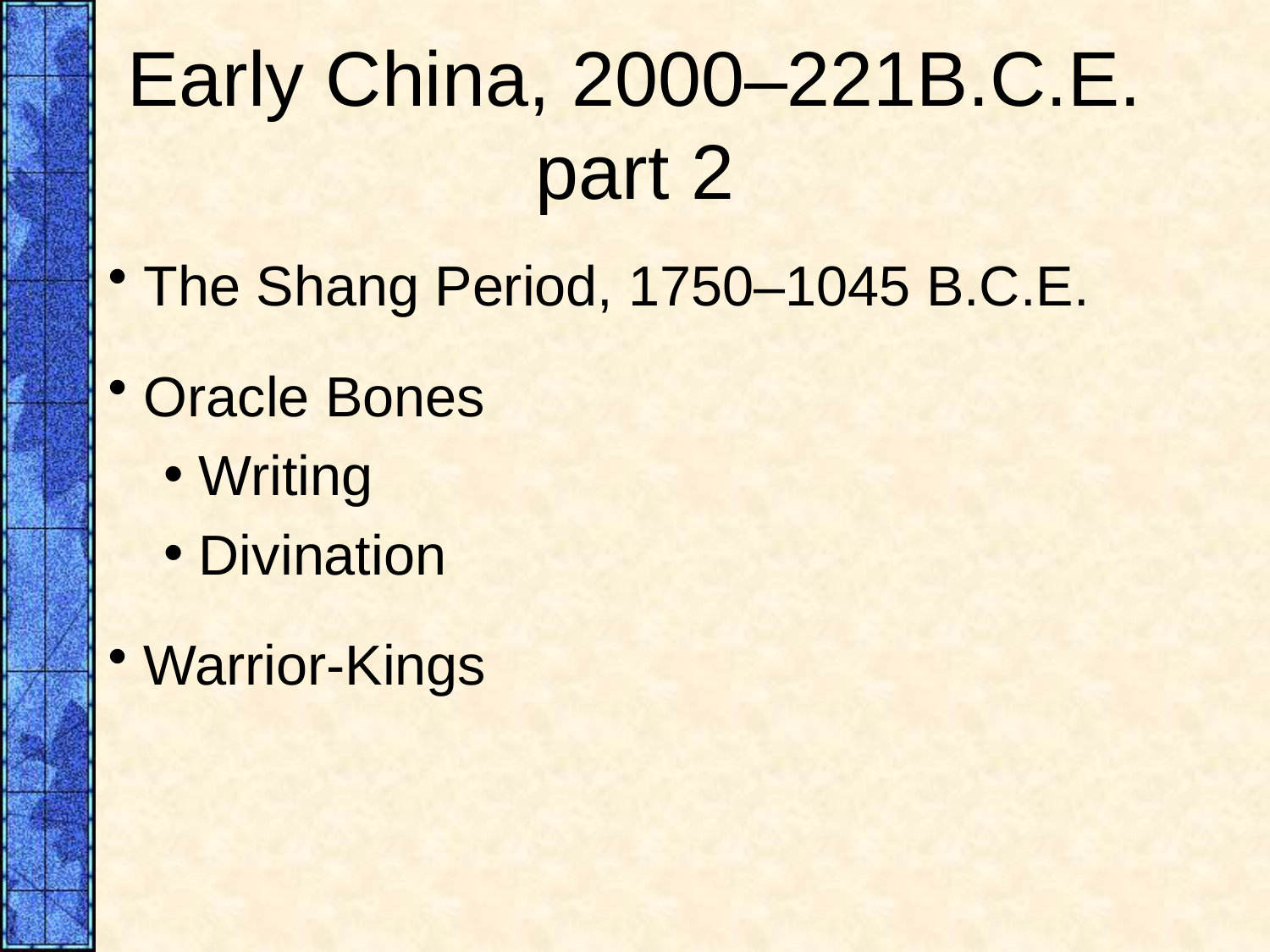

# Early China, 2000–221B.C.E. part 2
 The Shang Period, 1750–1045 B.C.E.
 Oracle Bones
 Writing
 Divination
 Warrior-Kings